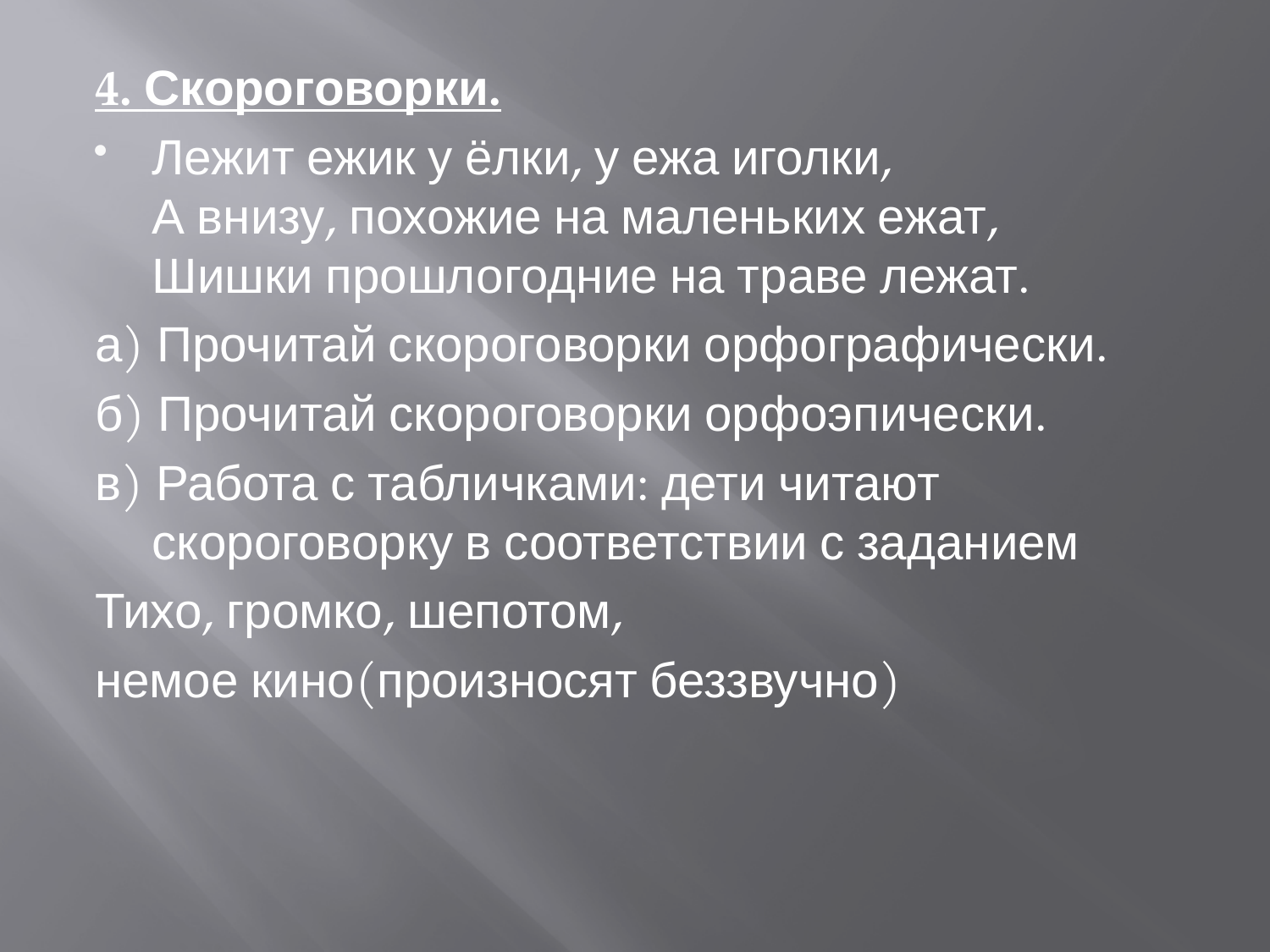

4. Скороговорки.
Лежит ежик у ёлки, у ежа иголки,
А внизу, похожие на маленьких ежат,
Шишки прошлогодние на траве лежат.
а) Прочитай скороговорки орфографически.
б) Прочитай скороговорки орфоэпически.
в) Работа с табличками: дети читают скороговорку в соответствии с заданием
Тихо, громко, шепотом,
немое кино(произносят беззвучно)